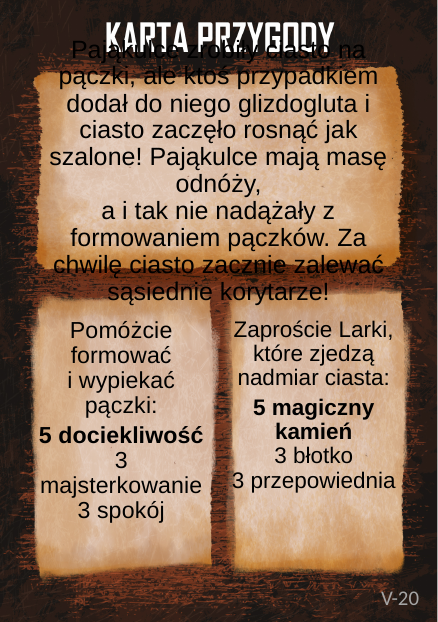

# Pająkulce zrobiły ciasto na pączki, ale ktoś przypadkiem dodał do niego glizdogluta i ciasto zaczęło rosnąć jak szalone! Pająkulce mają masę odnóży, a i tak nie nadążały z formowaniem pączków. Za chwilę ciasto zacznie zalewać sąsiednie korytarze!
Pomóżcie formować
i wypiekać pączki:
5 dociekliwość
3 majsterkowanie
3 spokój
Zaproście Larki, które zjedzą nadmiar ciasta:
5 magiczny kamień
3 błotko
3 przepowiednia
V-20